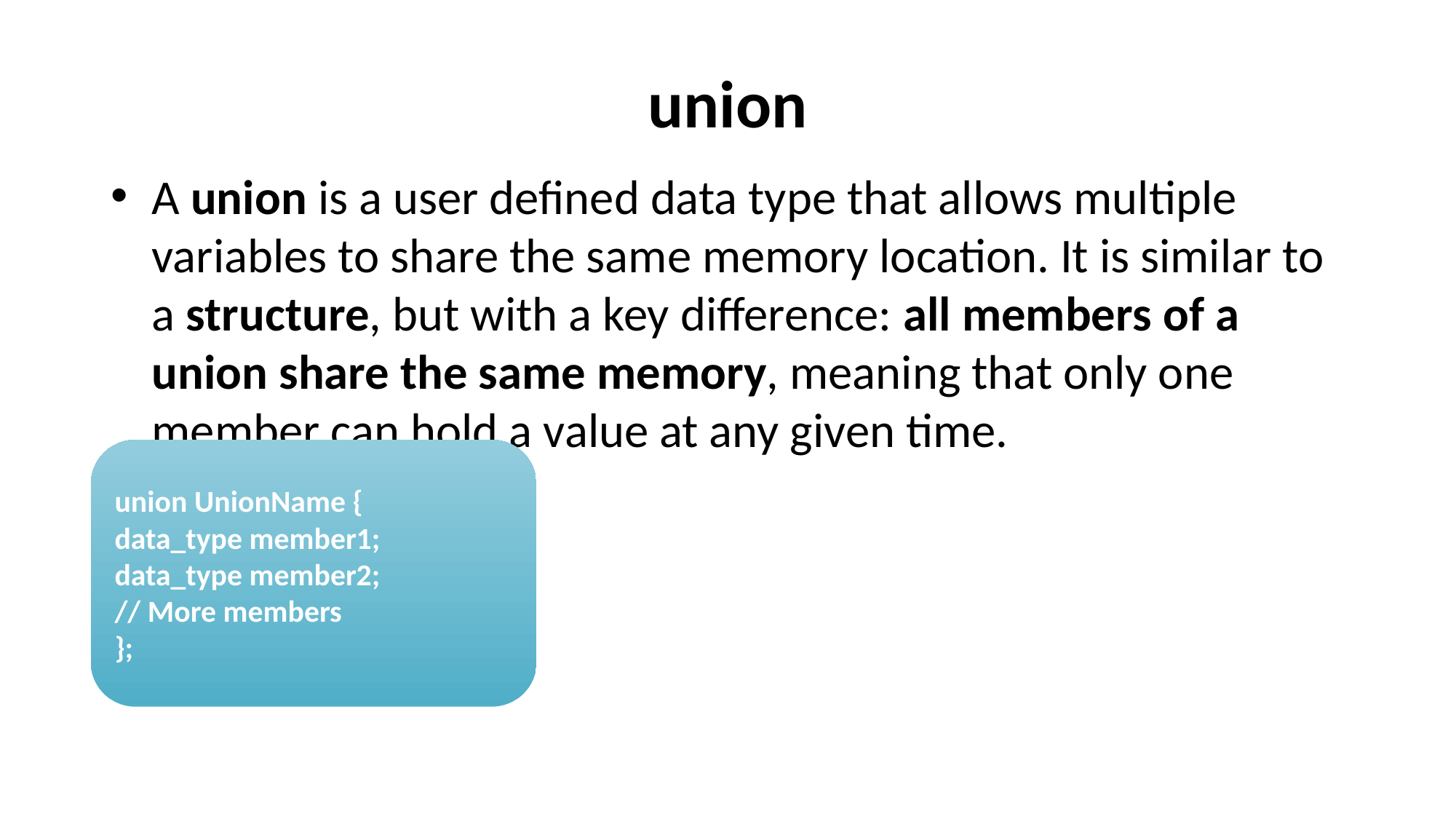

# union
A union is a user defined data type that allows multiple variables to share the same memory location. It is similar to a structure, but with a key difference: all members of a union share the same memory, meaning that only one member can hold a value at any given time.
Syntax:

union UnionName {
data_type member1;
data_type member2;
// More members
};